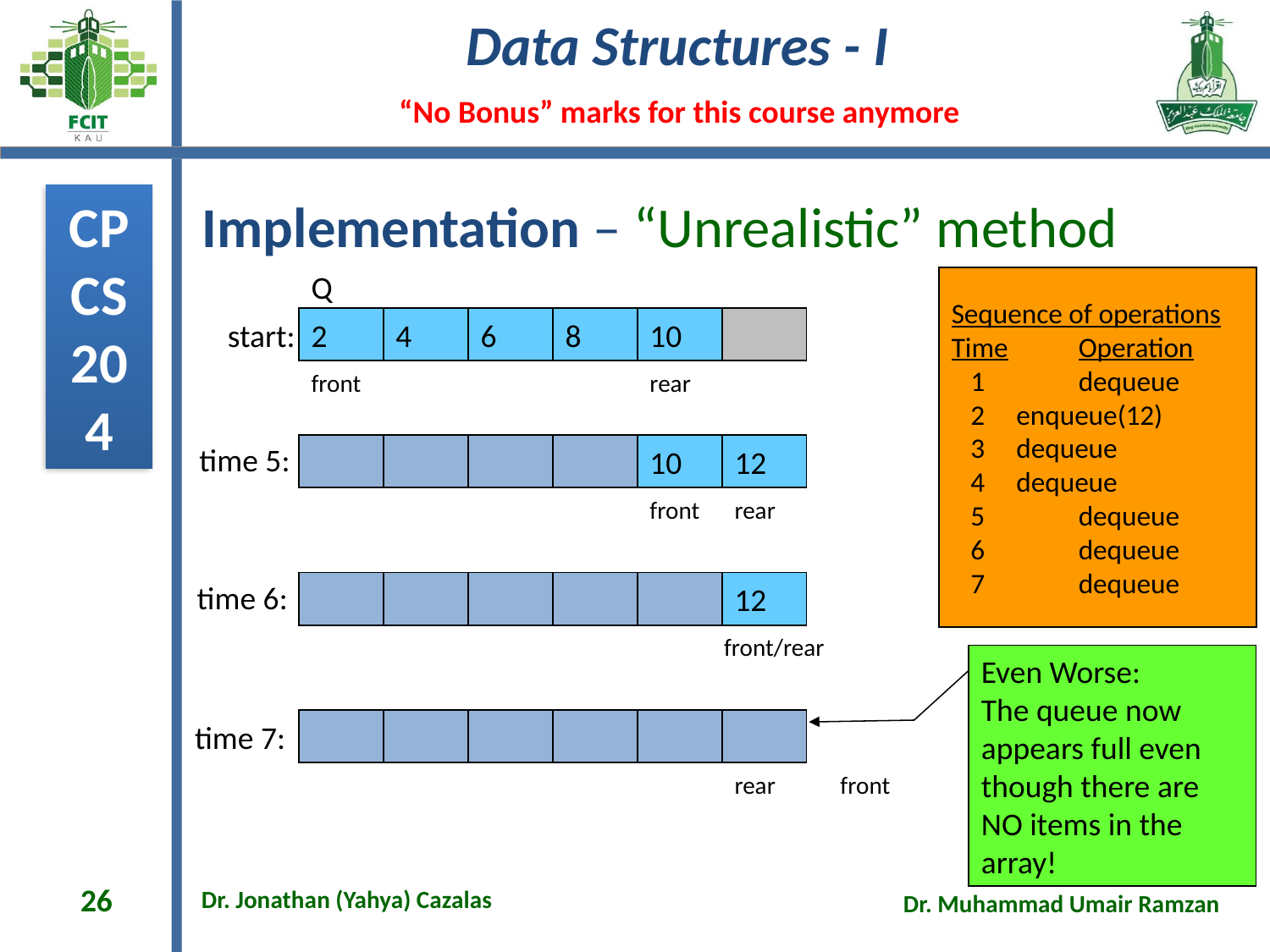

# Implementation – “Unrealistic” method
Q
start:
2
4
6
8
10

front
rear
Sequence of operations
Time	Operation
   1	dequeue
   2     enqueue(12)
   3     dequeue
   4     dequeue
   5	dequeue
   6	dequeue
   7	dequeue
time 5:

10
12
front
rear
time 6:

12
front/rear
Even Worse:
The queue now appears full even though there are NO items in the array!
time 7:

rear
front
26